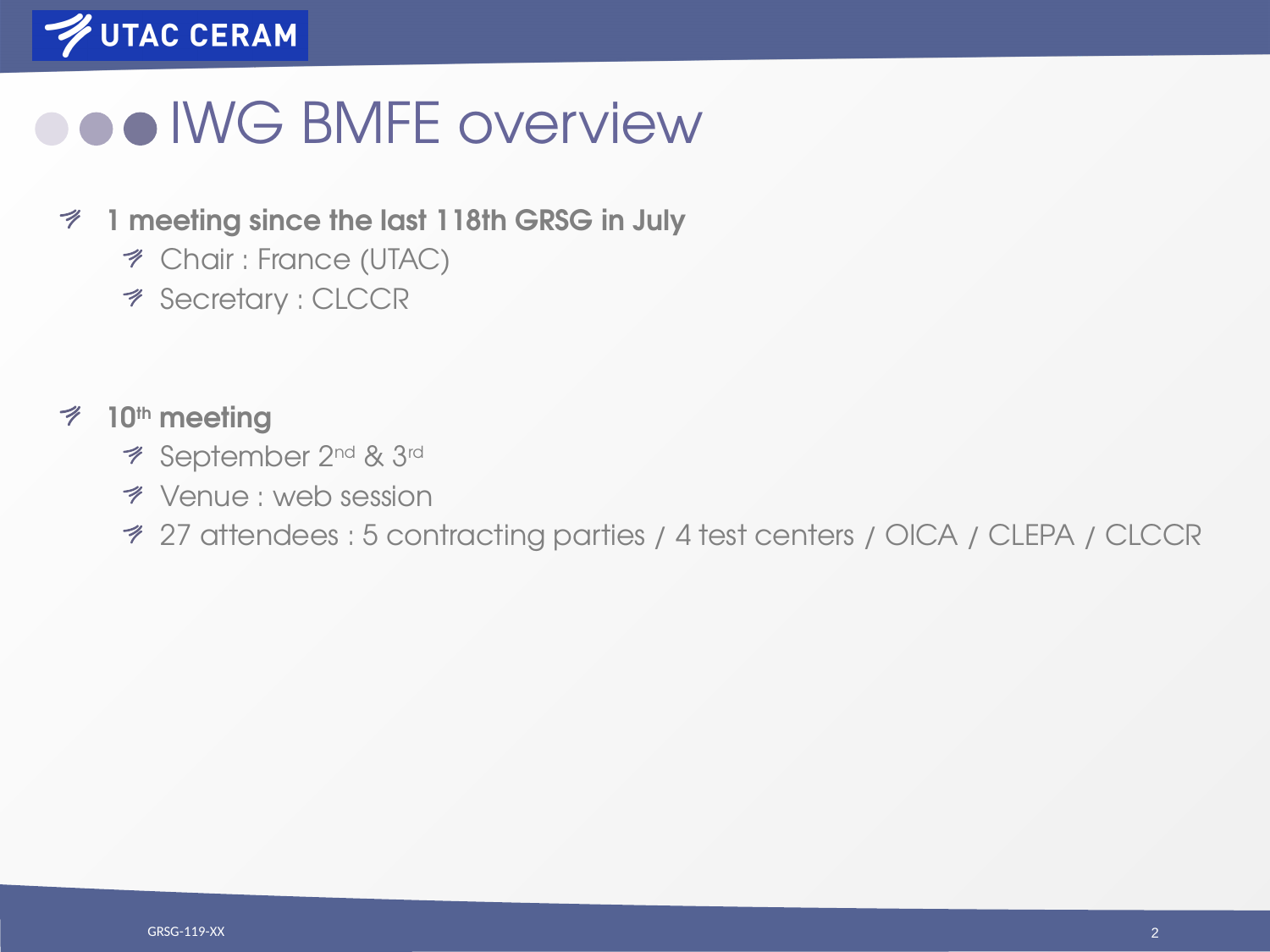

# IWG BMFE overview
1 meeting since the last 118th GRSG in July
Chair : France (UTAC)
Secretary : CLCCR

10th meeting
September 2nd & 3rd
Venue : web session
27 attendees : 5 contracting parties / 4 test centers / OICA / CLEPA / CLCCR

GRSG-119-XX